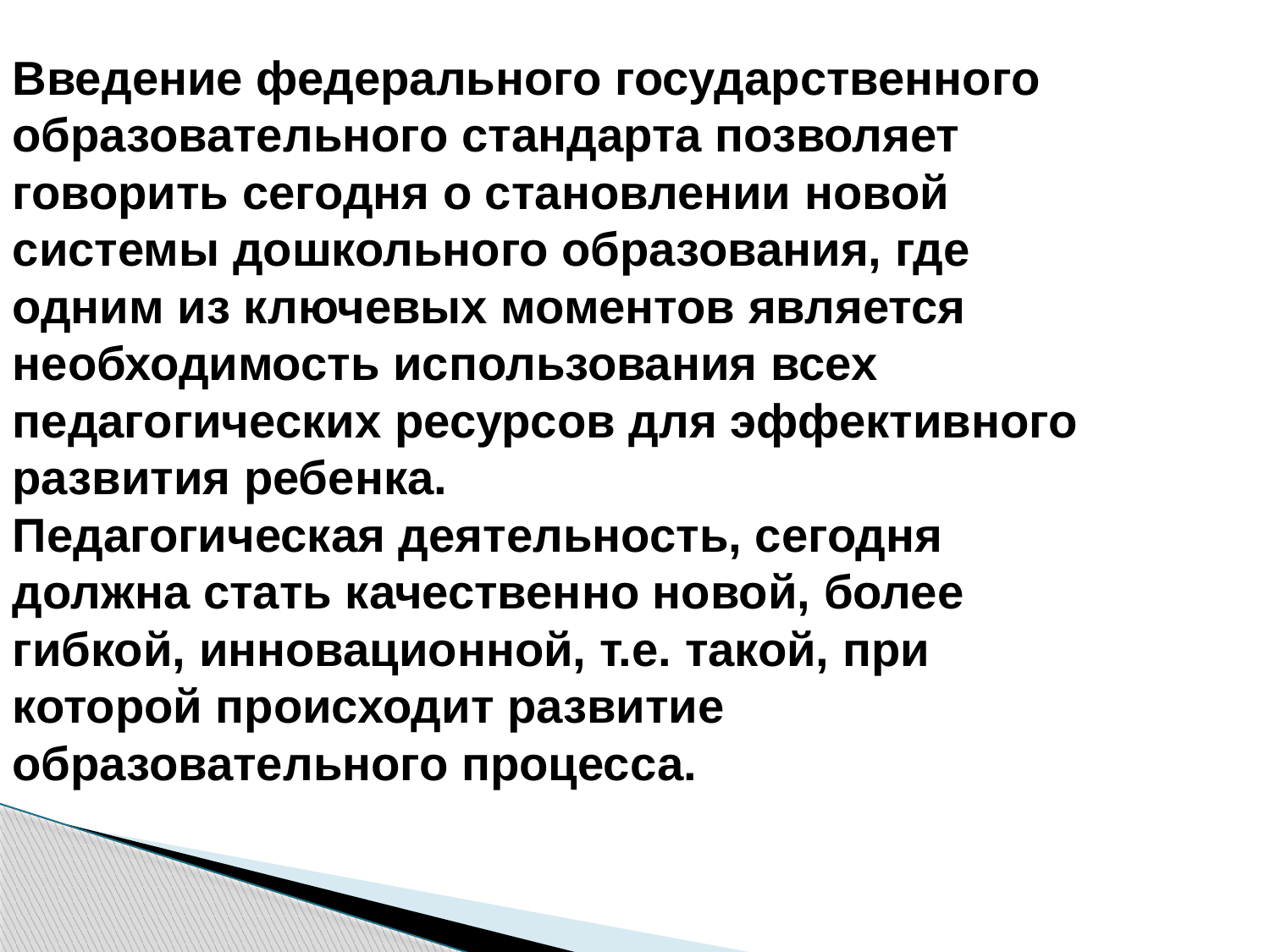

Введение федерального государственного образовательного стандарта позволяет говорить сегодня о становлении новой системы дошкольного образования, где одним из ключевых моментов является необходимость использования всех педагогических ресурсов для эффективного развития ребенка.
Педагогическая деятельность, сегодня должна стать качественно новой, более гибкой, инновационной, т.е. такой, при которой происходит развитие образовательного процесса.